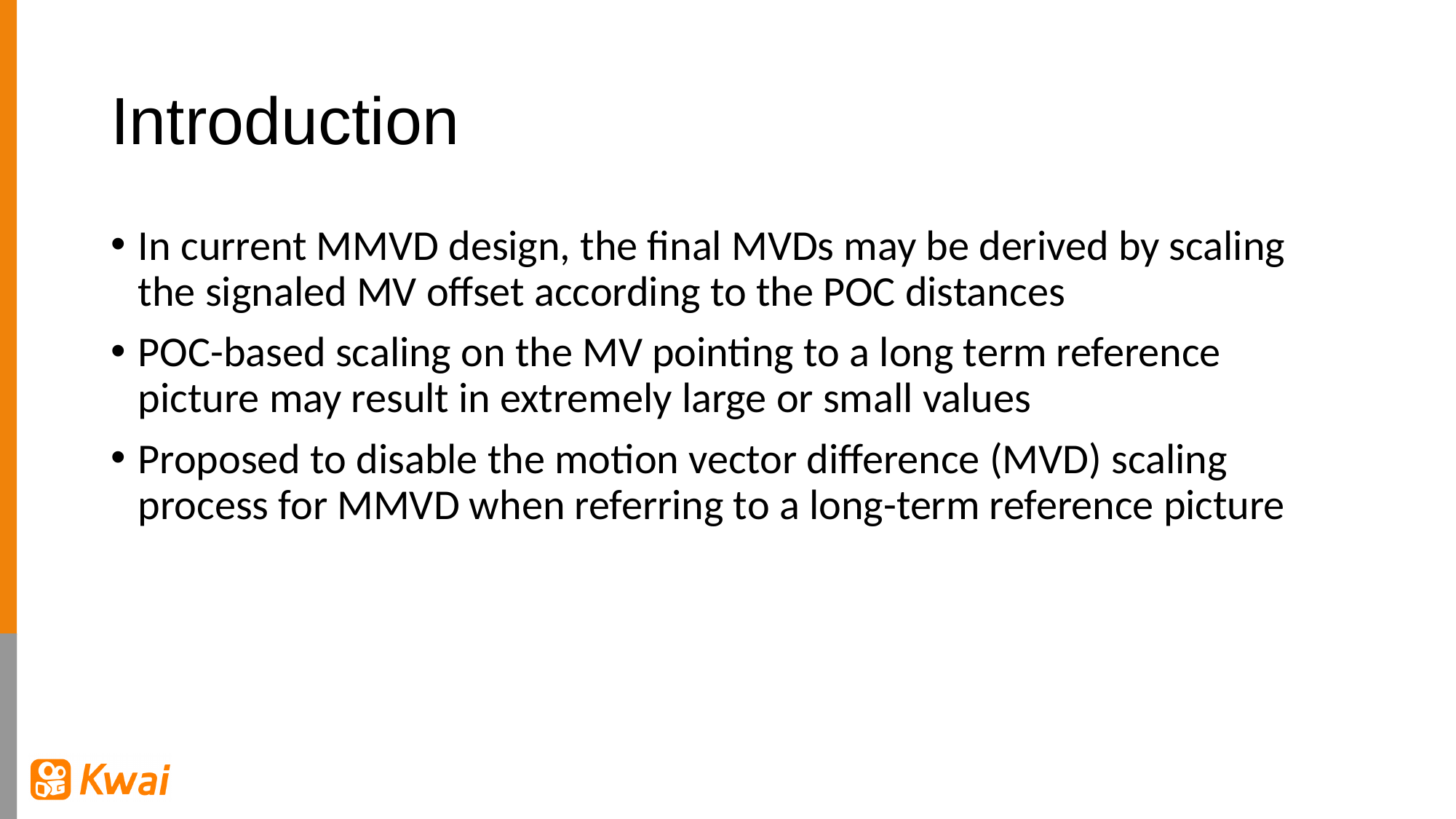

# Introduction
In current MMVD design, the final MVDs may be derived by scaling the signaled MV offset according to the POC distances
POC-based scaling on the MV pointing to a long term reference picture may result in extremely large or small values
Proposed to disable the motion vector difference (MVD) scaling process for MMVD when referring to a long-term reference picture